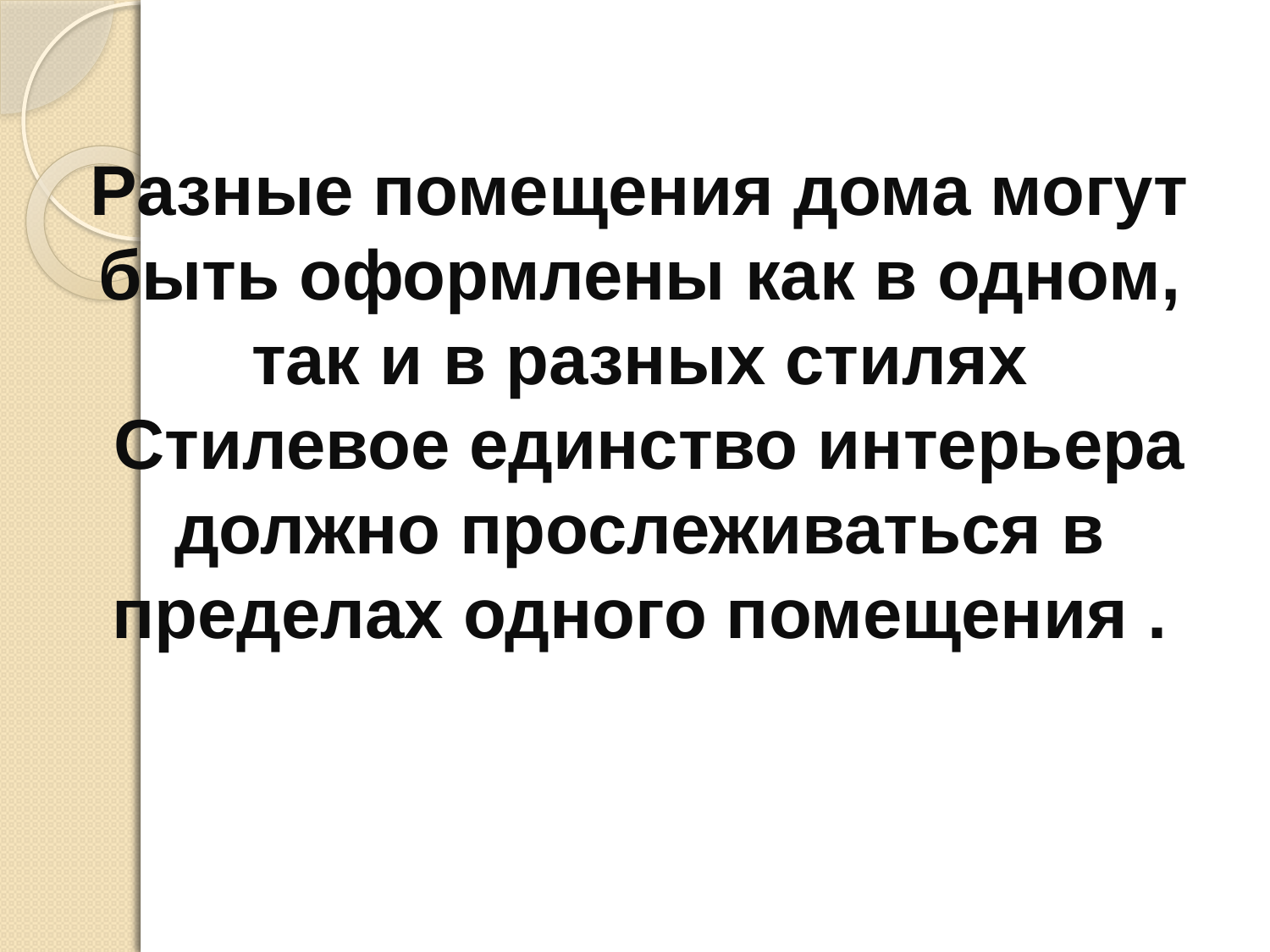

Разные помещения дома могут быть оформлены как в одном, так и в разных стилях
 Стилевое единство интерьера должно прослеживаться в пределах одного помещения .